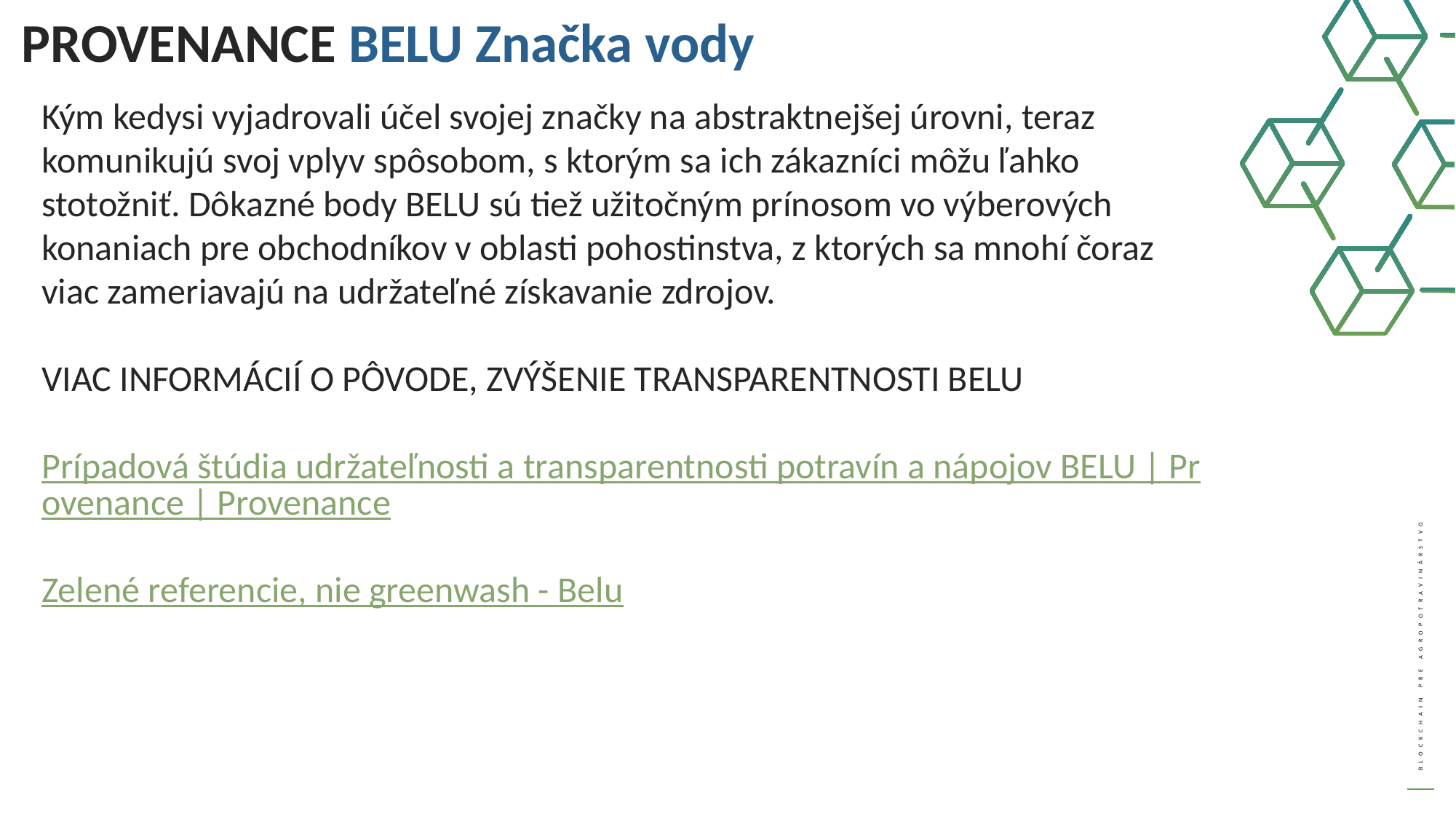

PROVENANCE BELU Značka vody

Kým kedysi vyjadrovali účel svojej značky na abstraktnejšej úrovni, teraz komunikujú svoj vplyv spôsobom, s ktorým sa ich zákazníci môžu ľahko stotožniť. Dôkazné body BELU sú tiež užitočným prínosom vo výberových konaniach pre obchodníkov v oblasti pohostinstva, z ktorých sa mnohí čoraz viac zameriavajú na udržateľné získavanie zdrojov.

VIAC INFORMÁCIÍ O PÔVODE, ZVÝŠENIE TRANSPARENTNOSTI BELU

Prípadová štúdia udržateľnosti a transparentnosti potravín a nápojov BELU | Provenance | Provenance

Zelené referencie, nie greenwash - Belu